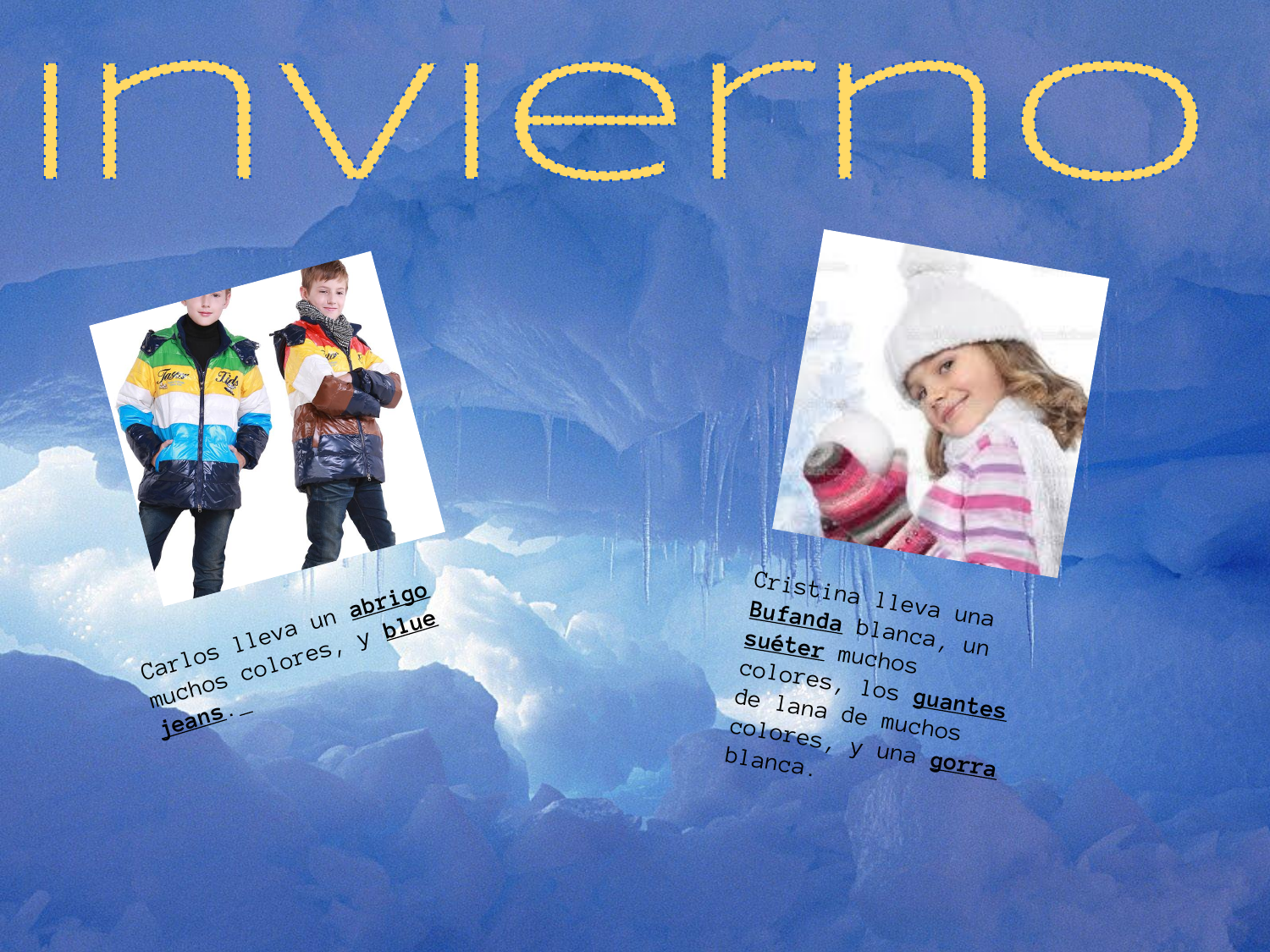

Cristina lleva una Bufanda blanca, un suéter muchos colores, los guantes de lana de muchos colores, y una gorra blanca.
Carlos lleva un abrigo muchos colores, y blue jeans.